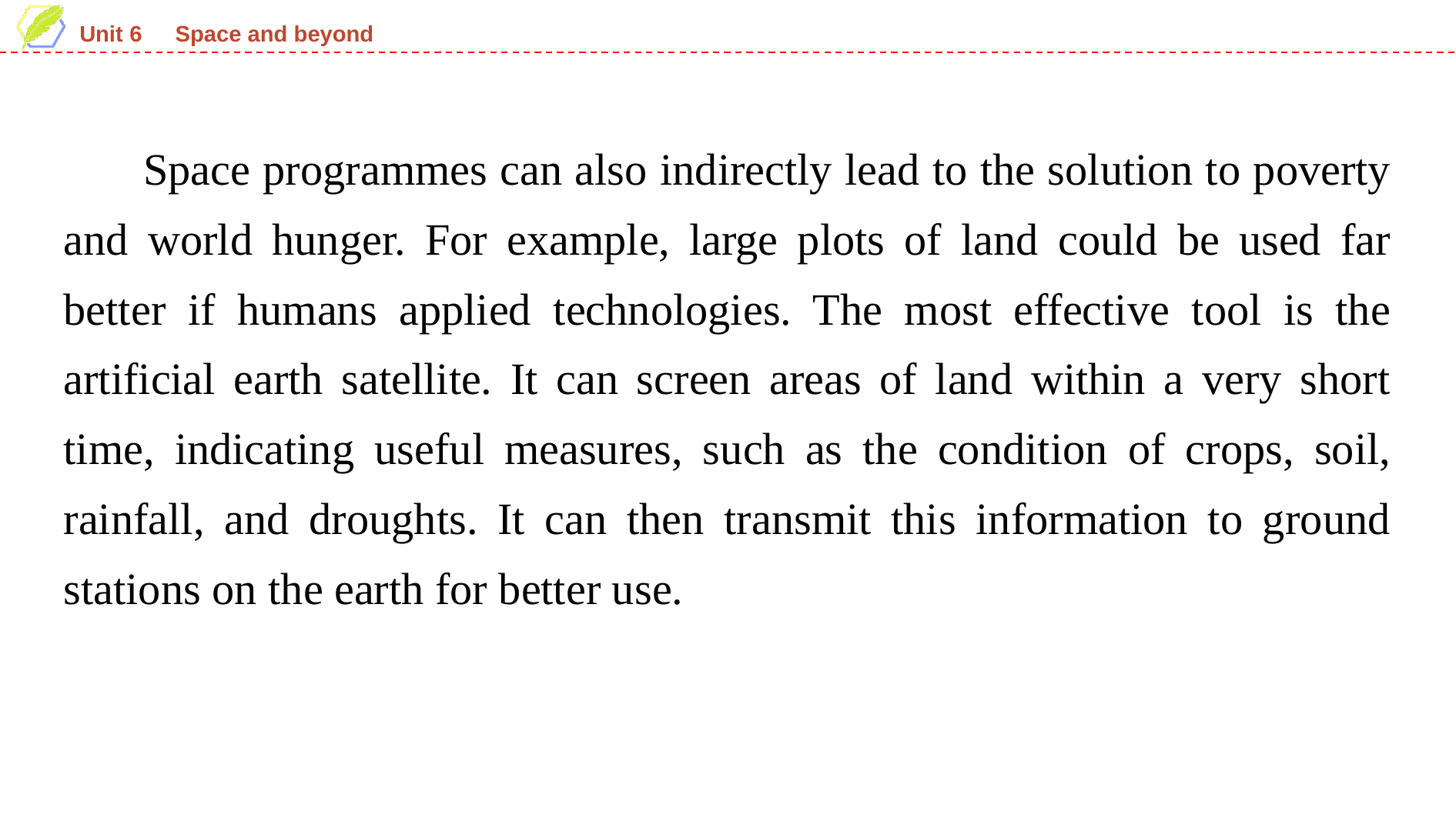

Space programmes can also indirectly lead to the solution to poverty and world hunger. For example, large plots of land could be used far better if humans applied technologies. The most effective tool is the artificial earth satellite. It can screen areas of land within a very short time, indicating useful measures, such as the condition of crops, soil, rainfall, and droughts. It can then transmit this information to ground stations on the earth for better use.